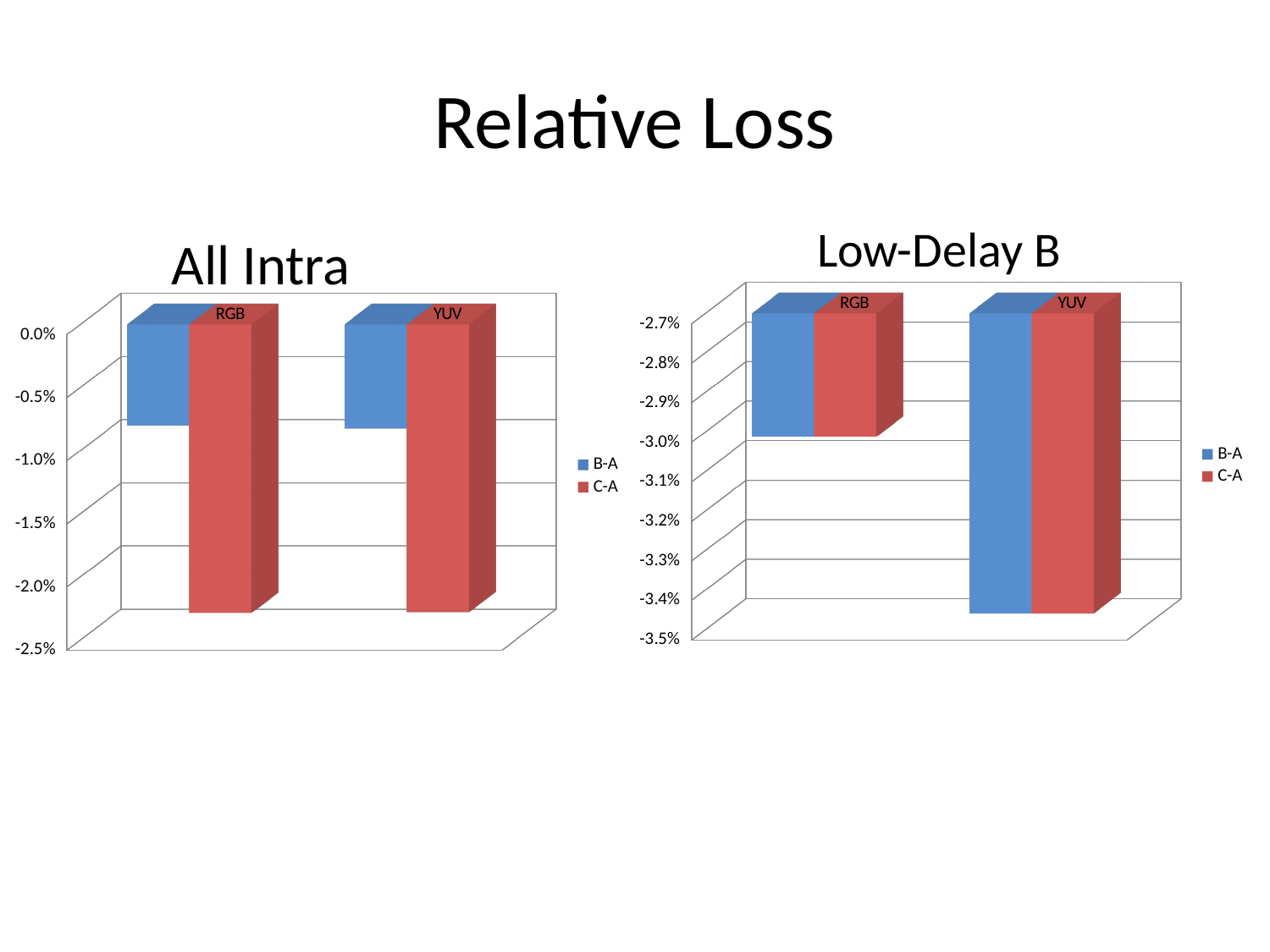

# Relative Loss
Low-Delay B
All Intra

[unsupported chart]

[unsupported chart]